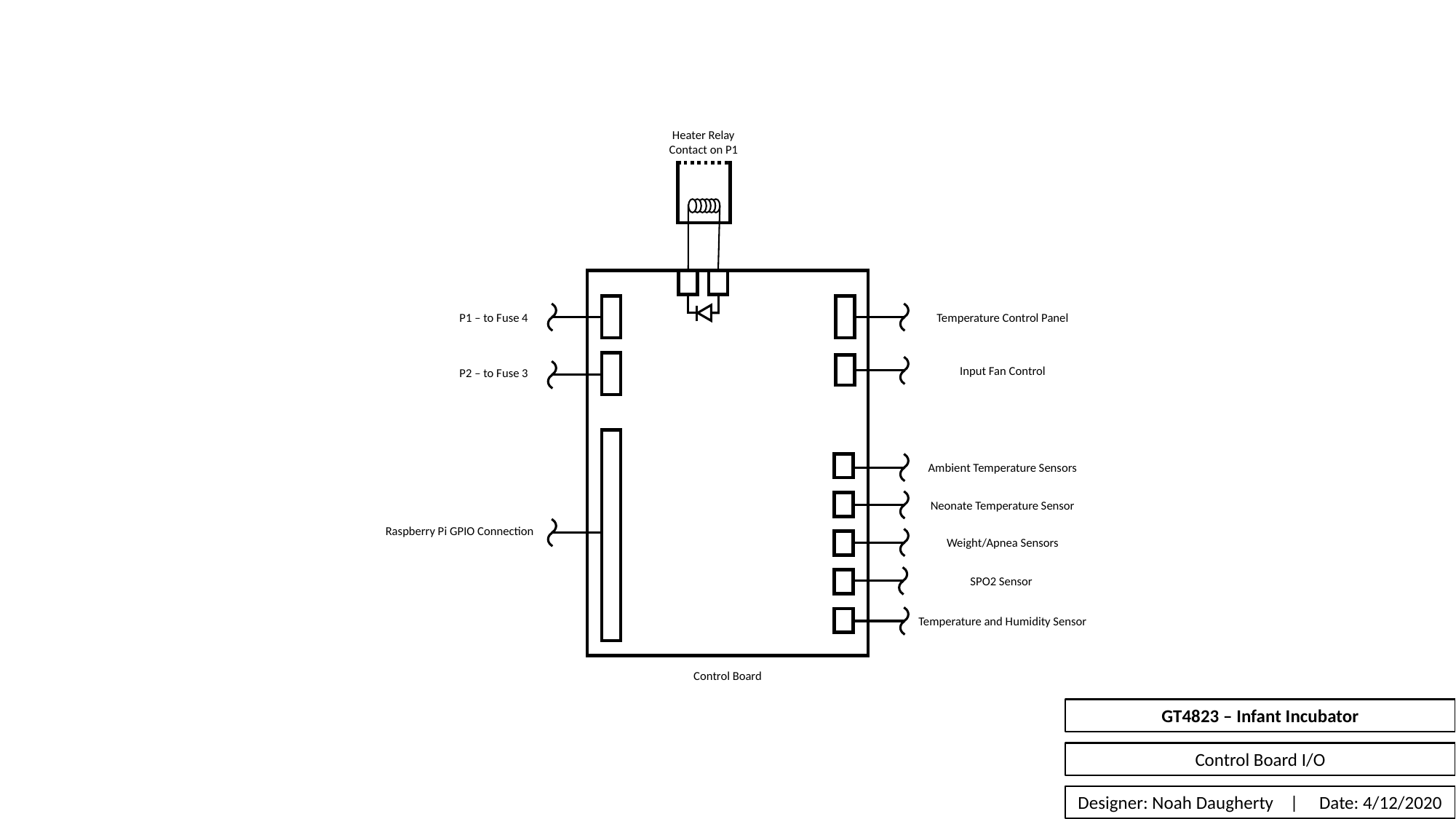

Heater Relay
Contact on P1

P1 – to Fuse 4
Temperature Control Panel

Input Fan Control

P2 – to Fuse 3

Ambient Temperature Sensors

Neonate Temperature Sensor

Raspberry Pi GPIO Connection

Weight/Apnea Sensors

SPO2 Sensor

Temperature and Humidity Sensor

Control Board
GT4823 – Infant Incubator
Control Board I/O
Designer: Noah Daugherty    |     Date: 4/12/2020